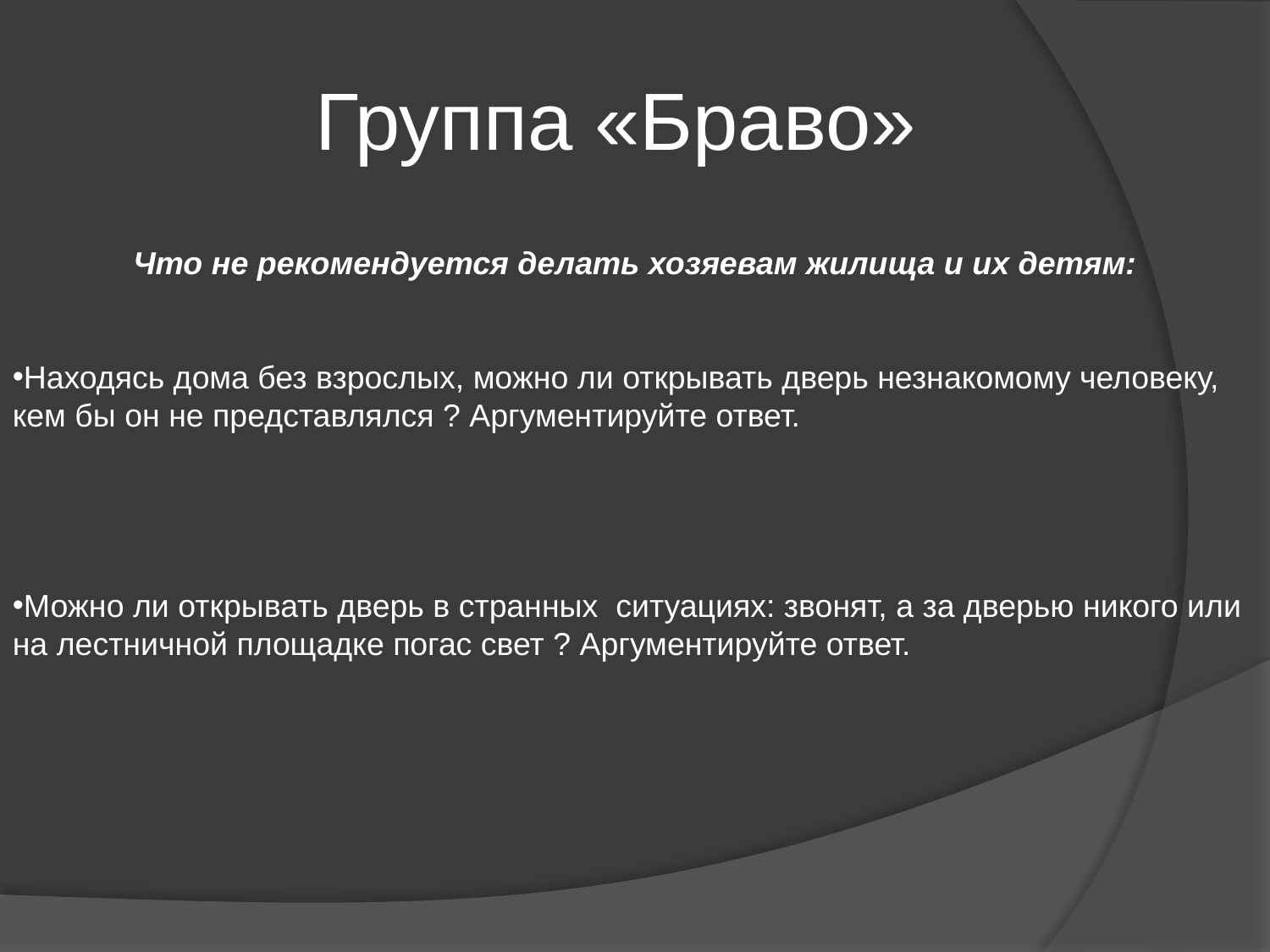

# Группа «Браво»

Что не рекомендуется делать хозяевам жилища и их детям:

Находясь дома без взрослых, можно ли открывать дверь незнакомому человеку, кем бы он не представлялся ? Аргументируйте ответ.

Можно ли открывать дверь в странных  ситуациях: звонят, а за дверью никого или на лестничной площадке погас свет ? Аргументируйте ответ.